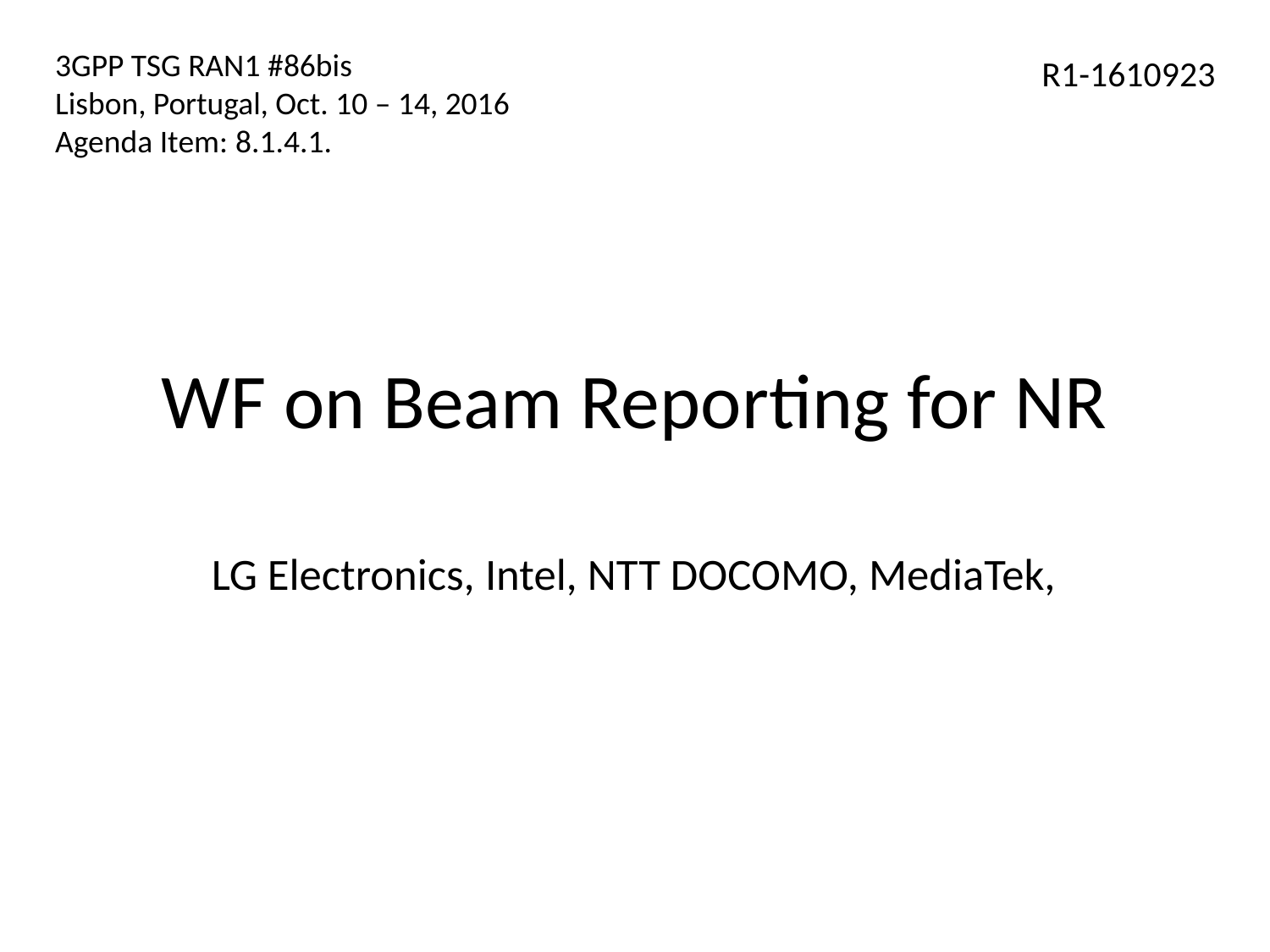

3GPP TSG RAN1 #86bis
Lisbon, Portugal, Oct. 10 – 14, 2016
Agenda Item: 8.1.4.1.
R1-1610923
# WF on Beam Reporting for NR
LG Electronics, Intel, NTT DOCOMO, MediaTek,